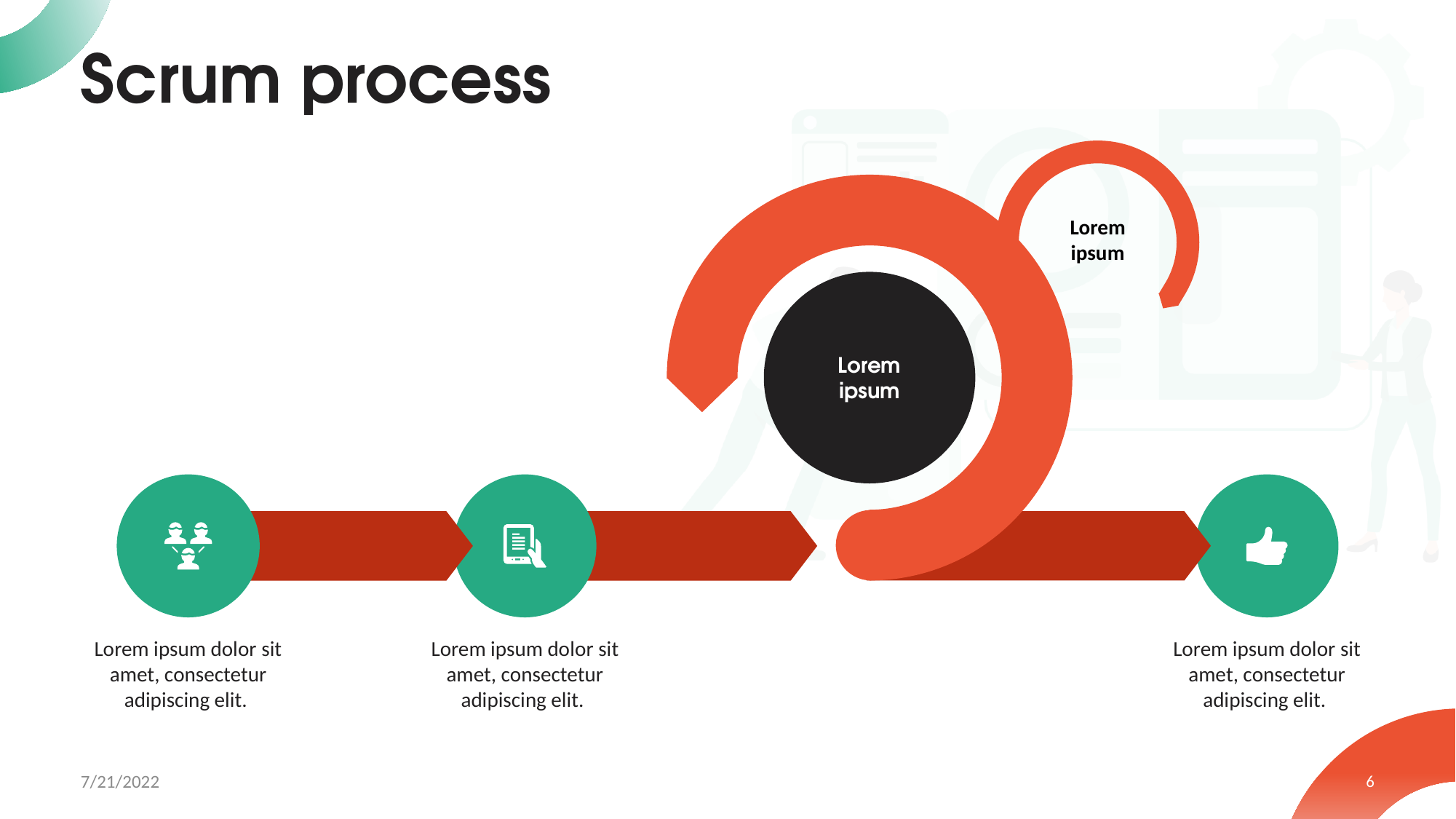

# Scrum process

Lorem ipsum
Lorem ipsum

Lorem ipsum dolor sit amet, consectetur adipiscing elit.
Lorem ipsum dolor sit amet, consectetur adipiscing elit.
Lorem ipsum dolor sit amet, consectetur adipiscing elit.
7/21/2022
6